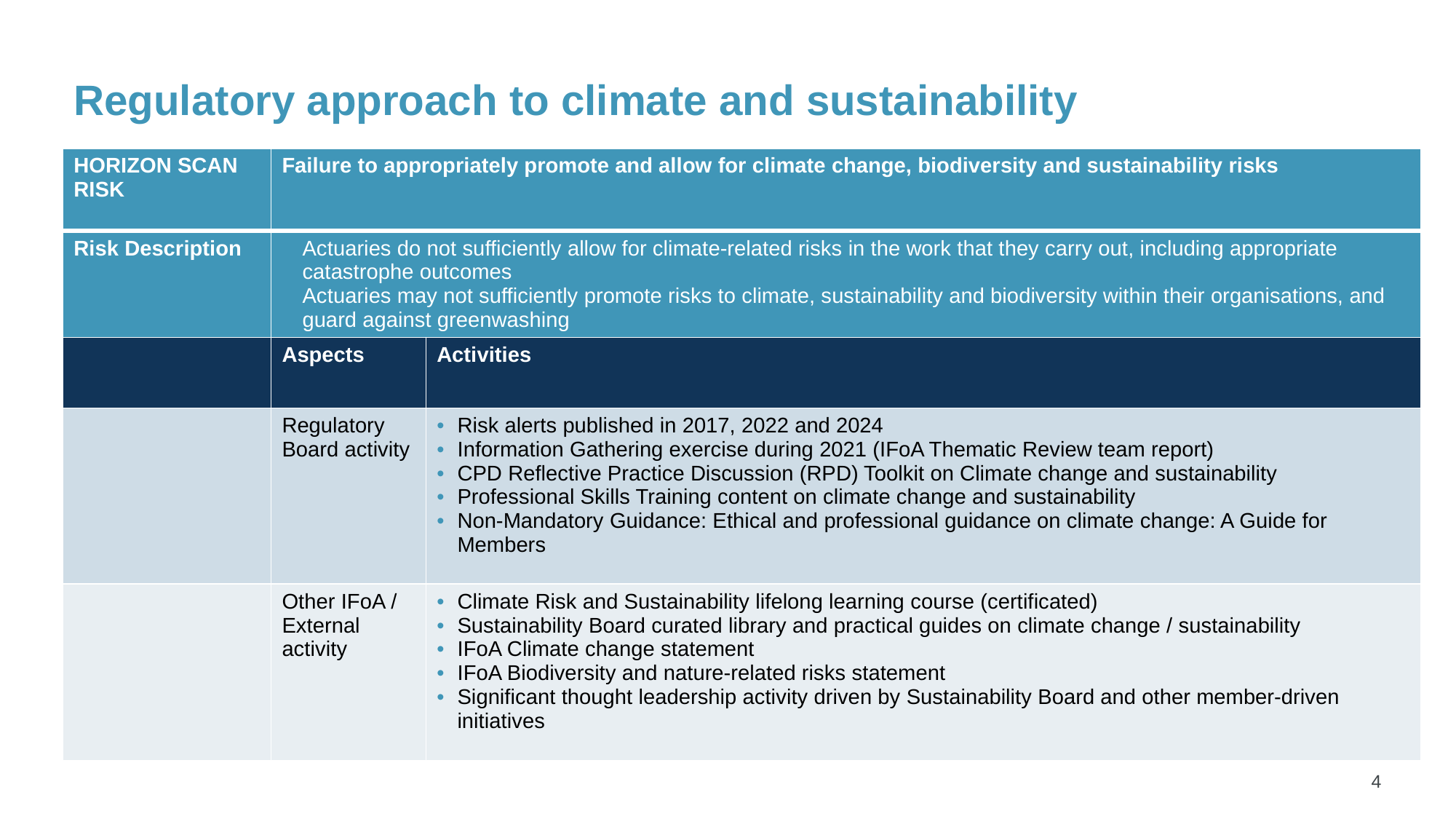

# Regulatory approach to climate and sustainability
| HORIZON SCAN RISK | Failure to appropriately promote and allow for climate change, biodiversity and sustainability risks |  |
| --- | --- | --- |
| Risk Description | Actuaries do not sufficiently allow for climate-related risks in the work that they carry out, including appropriate catastrophe outcomes Actuaries may not sufficiently promote risks to climate, sustainability and biodiversity within their organisations, and guard against greenwashing | Actuaries do not sufficiently allow for climate-related risks in the work that they carry out, including appropriate catastrophe outcomes Actuaries may not sufficiently promote risks to climate, sustainability and biodiversity within their organisations, and guard against greenwashing |
|  | Aspects | Activities |
|  | Regulatory Board activity | Risk alerts published in 2017, 2022 and 2024 Information Gathering exercise during 2021 (IFoA Thematic Review team report) CPD Reflective Practice Discussion (RPD) Toolkit on Climate change and sustainability Professional Skills Training content on climate change and sustainability Non-Mandatory Guidance: Ethical and professional guidance on climate change: A Guide for Members |
|  | Other IFoA / External activity | Climate Risk and Sustainability lifelong learning course (certificated) Sustainability Board curated library and practical guides on climate change / sustainability IFoA Climate change statement IFoA Biodiversity and nature-related risks statement Significant thought leadership activity driven by Sustainability Board and other member-driven initiatives |
4